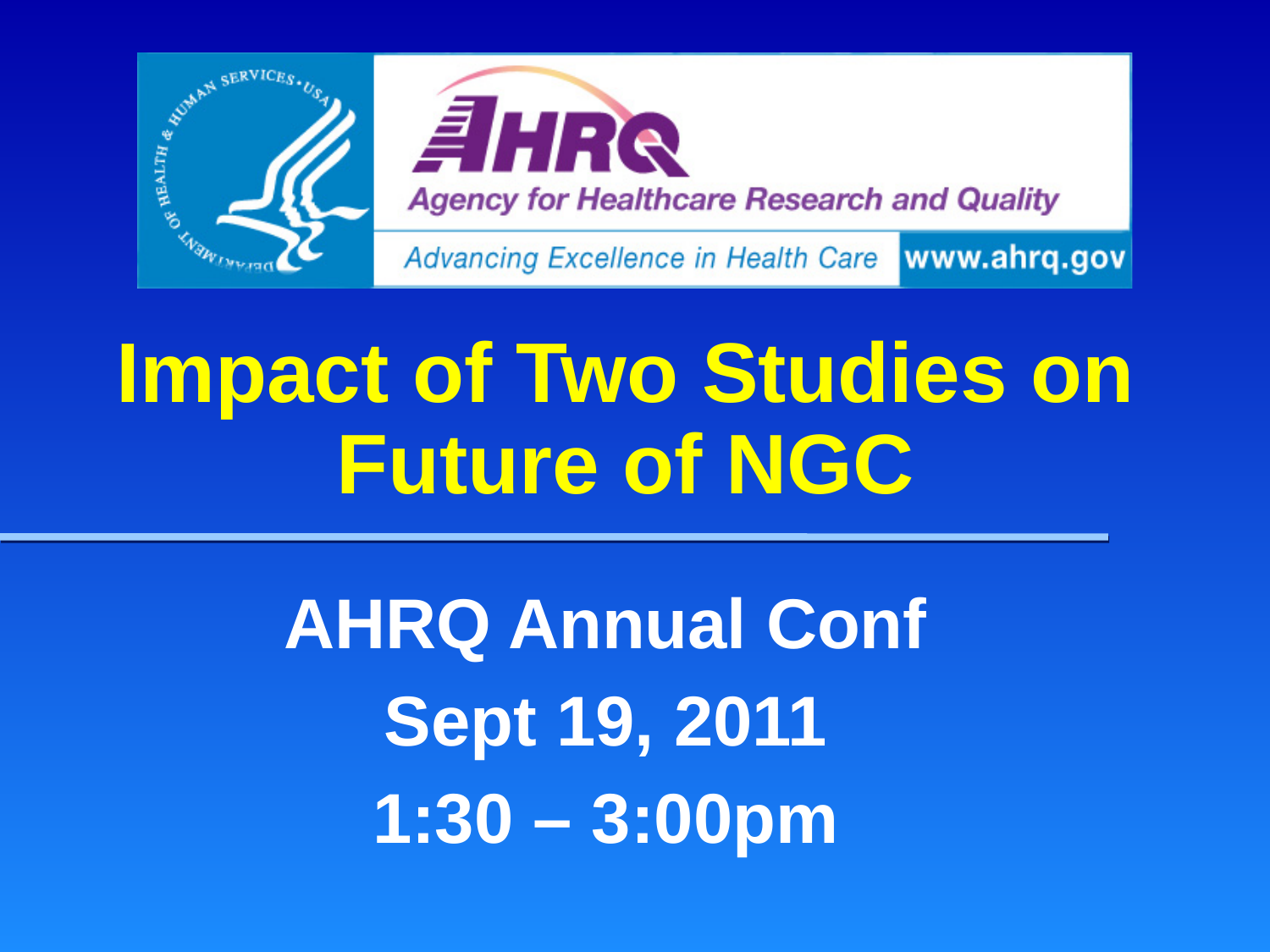

# Impact of Two Studies on Future of NGC
AHRQ Annual Conf
Sept 19, 2011
1:30 – 3:00pm